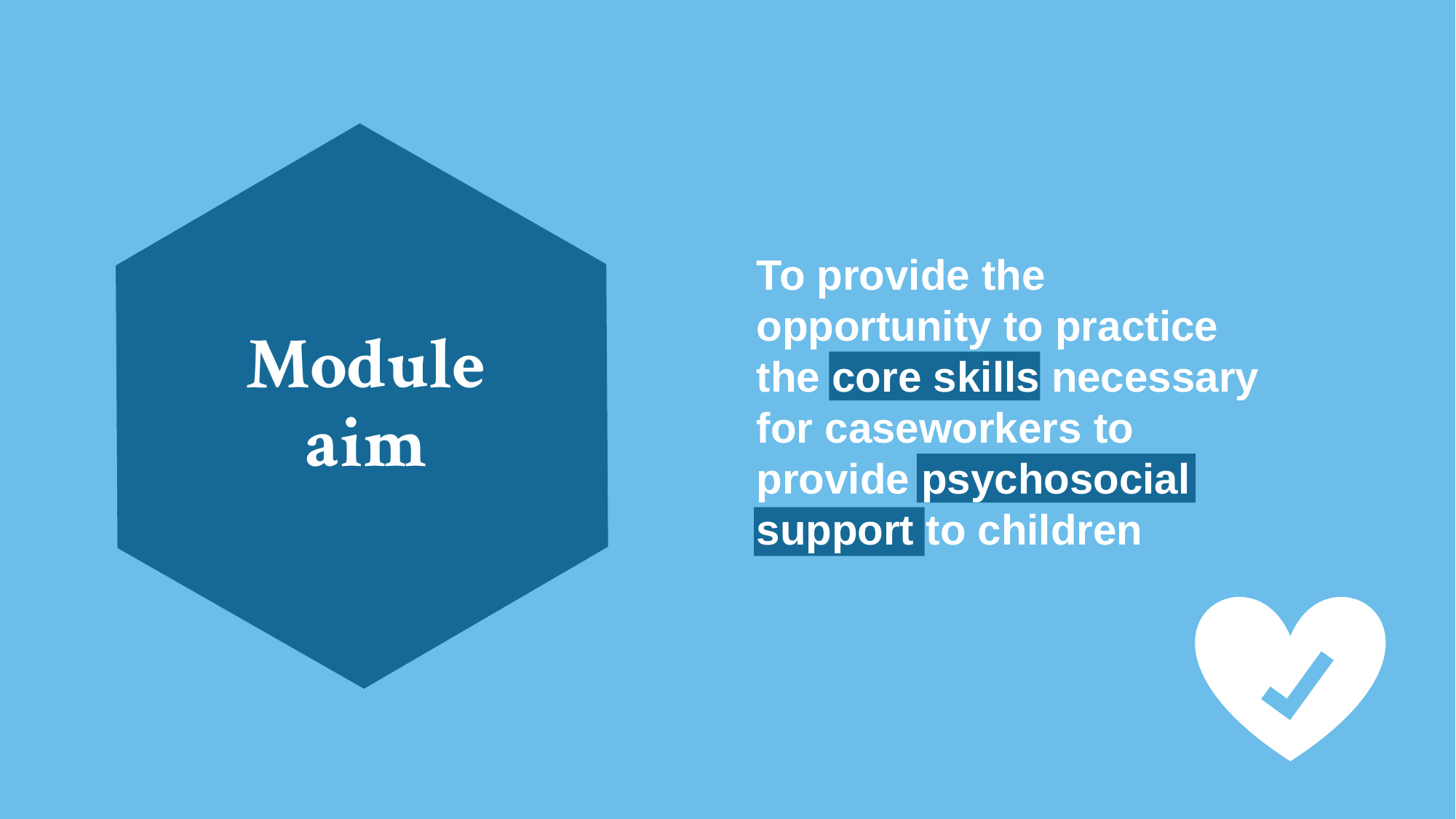

To provide the opportunity to practice the core skills necessary for caseworkers to provide psychosocial support to children

# Module aim